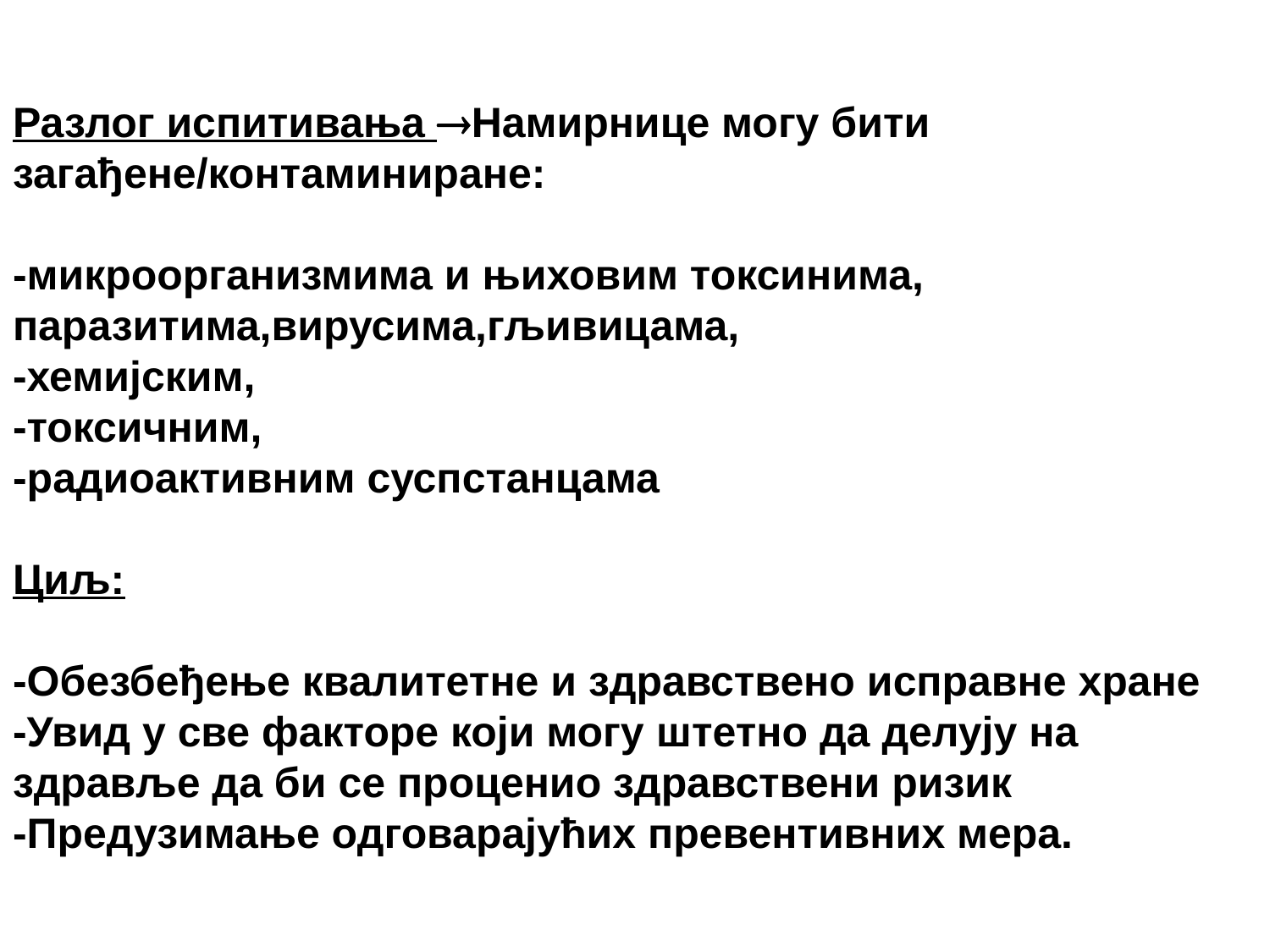

# Разлог испитивања →Намирнице могу бити загађене/контаминиране: -микроoрганизмима и њиховим токсинима, паразитима,вирусима,гљивицама, -хемијским, -токсичним, -радиоактивним суспстанцама Циљ: -Обезбеђење квалитетне и здравствено исправне хране -Увид у све факторе који могу штетно да делују на здравље да би се проценио здравствени ризик -Предузимање одговарајућих превентивних мера.